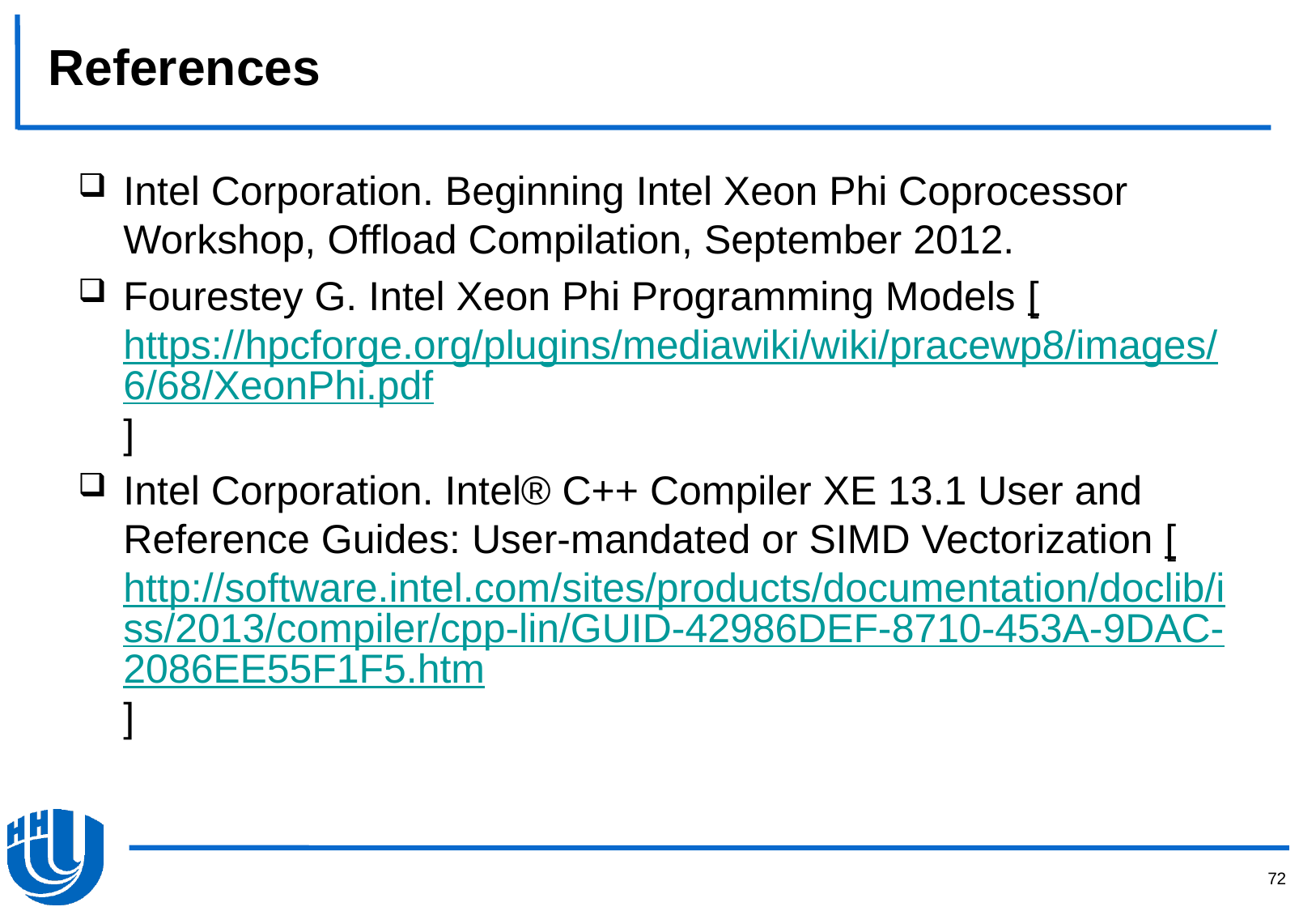

# References
Intel Corporation. Beginning Intel Xeon Phi Coprocessor Workshop, Offload Compilation, September 2012.
Fourestey G. Intel Xeon Phi Programming Models [https://hpcforge.org/plugins/mediawiki/wiki/pracewp8/images/6/68/XeonPhi.pdf]
Intel Corporation. Intel® C++ Compiler XE 13.1 User and Reference Guides: User-mandated or SIMD Vectorization [http://software.intel.com/sites/products/documentation/doclib/iss/2013/compiler/cpp-lin/GUID-42986DEF-8710-453A-9DAC-2086EE55F1F5.htm]
72